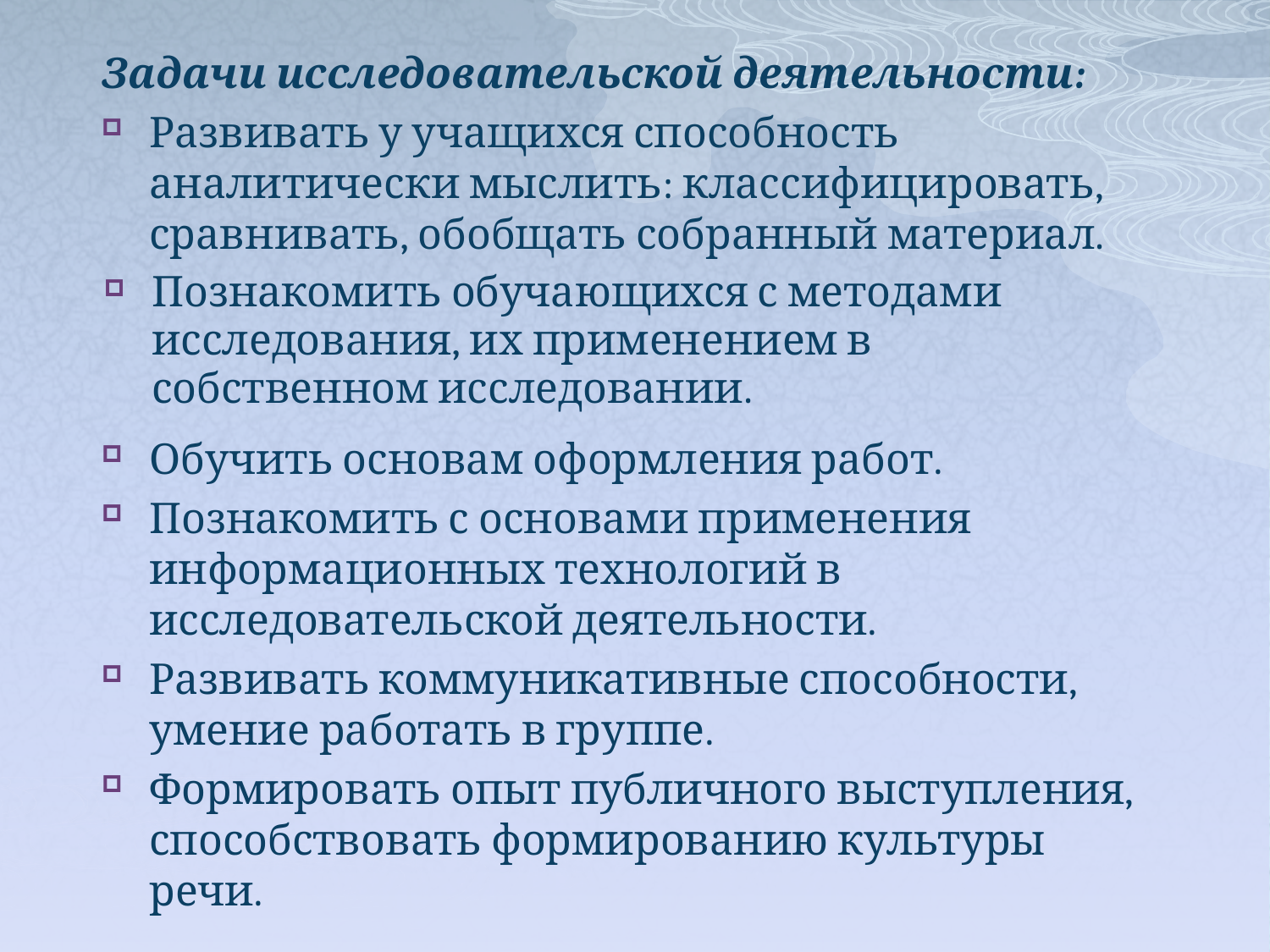

Задачи исследовательской деятельности:
Развивать у учащихся способность аналитически мыслить: классифицировать, сравнивать, обобщать собранный материал.
Познакомить обучающихся с методами исследования, их применением в собственном исследовании.
Обучить основам оформления работ.
Познакомить с основами применения информационных технологий в исследовательской деятельности.
Развивать коммуникативные способности, умение работать в группе.
Формировать опыт публичного выступления, способствовать формированию культуры речи.